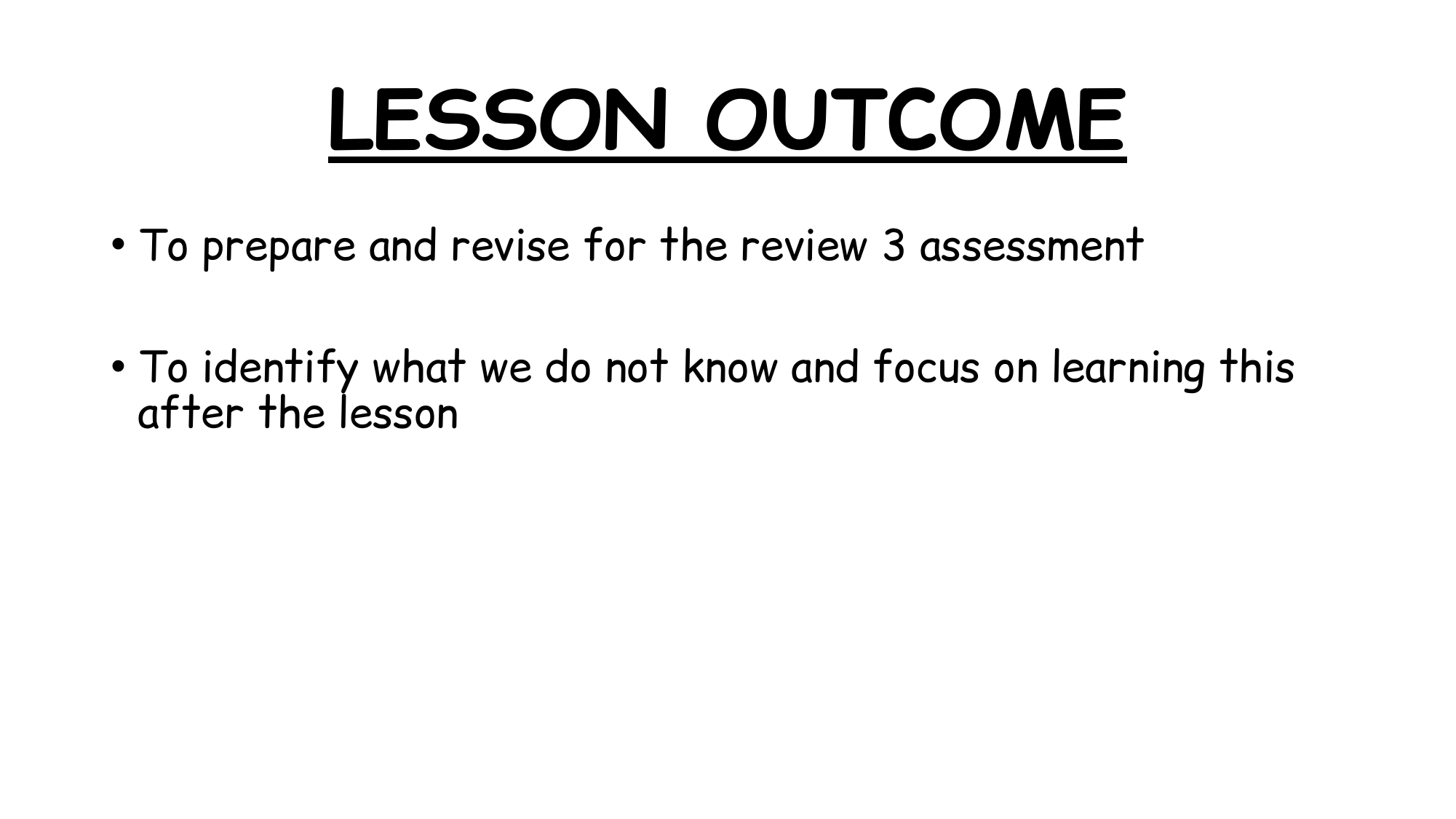

# LESSON OUTCOME
To prepare and revise for the review 3 assessment

To identify what we do not know and focus on learning this after the lesson